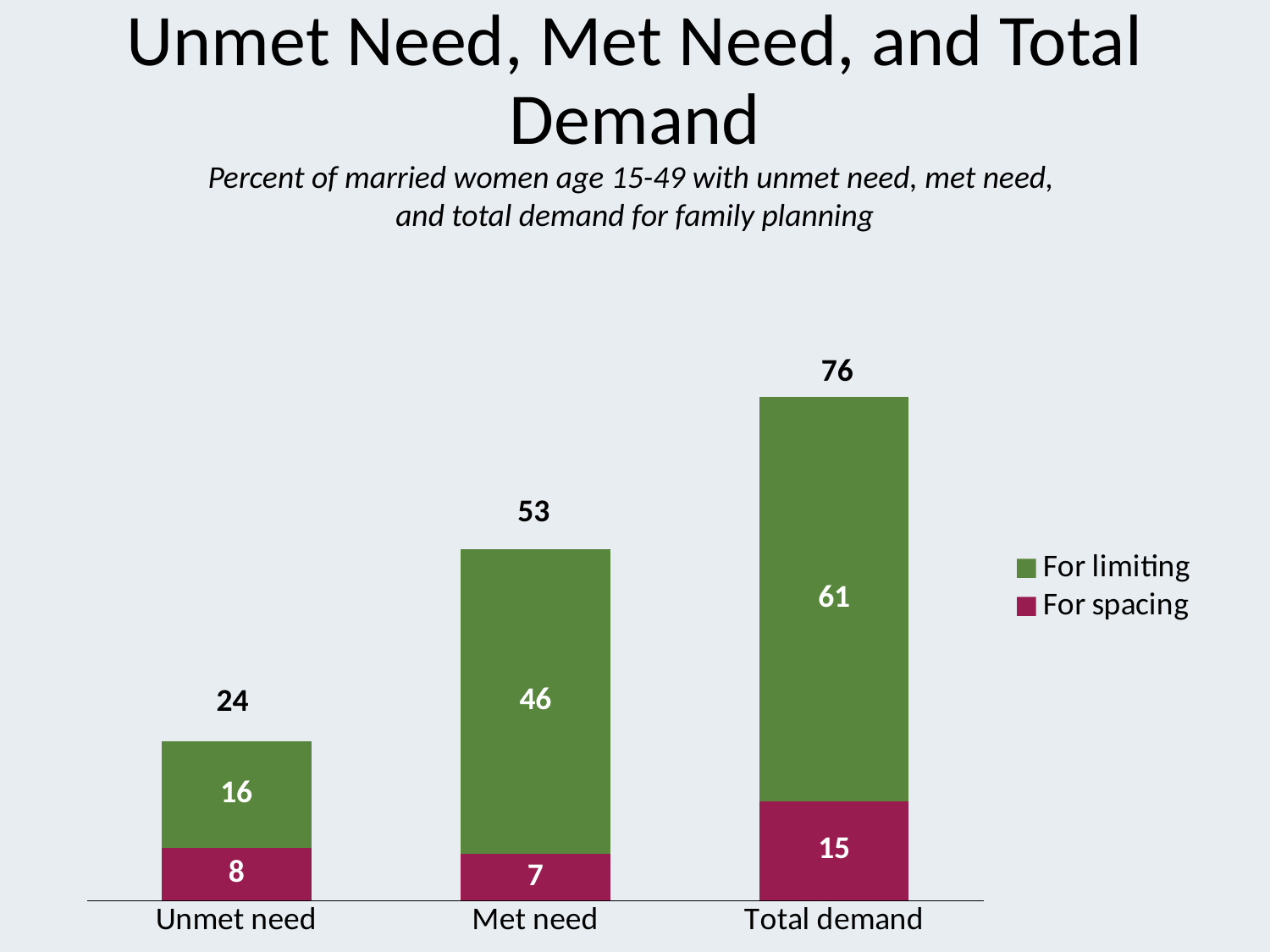

# Unmet Need, Met Need, and Total Demand
Percent of married women age 15-49 with unmet need, met need,
and total demand for family planning

### Chart

| Category | For spacing | For limiting |
|---|---|---|
| Unmet need | 8.0 | 16.0 |
| Met need | 7.0 | 46.0 |
| Total demand | 15.0 | 61.0 |
76
53
24